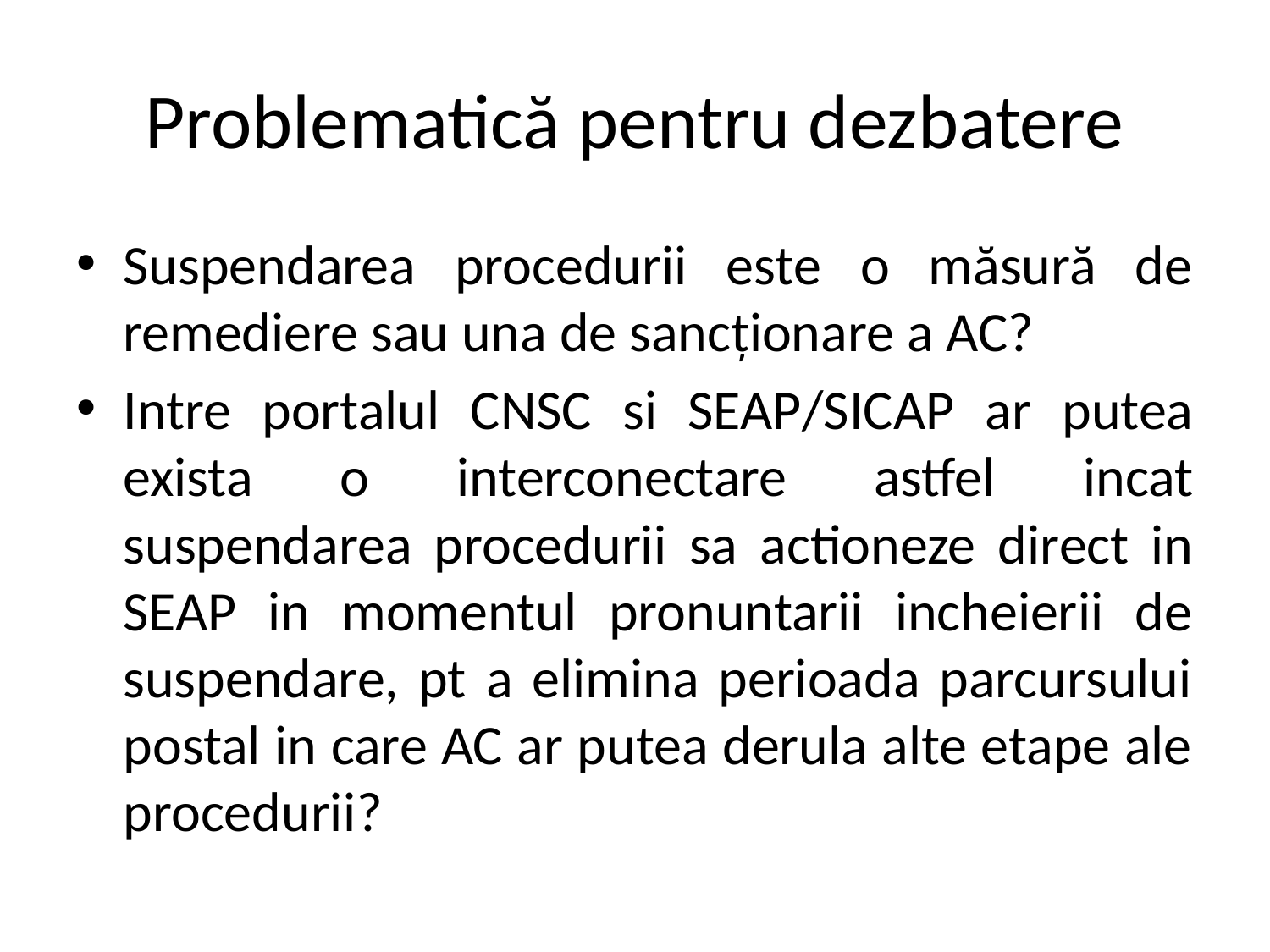

# Problematică pentru dezbatere
Suspendarea procedurii este o măsură de remediere sau una de sancționare a AC?
Intre portalul CNSC si SEAP/SICAP ar putea exista o interconectare astfel incat suspendarea procedurii sa actioneze direct in SEAP in momentul pronuntarii incheierii de suspendare, pt a elimina perioada parcursului postal in care AC ar putea derula alte etape ale procedurii?